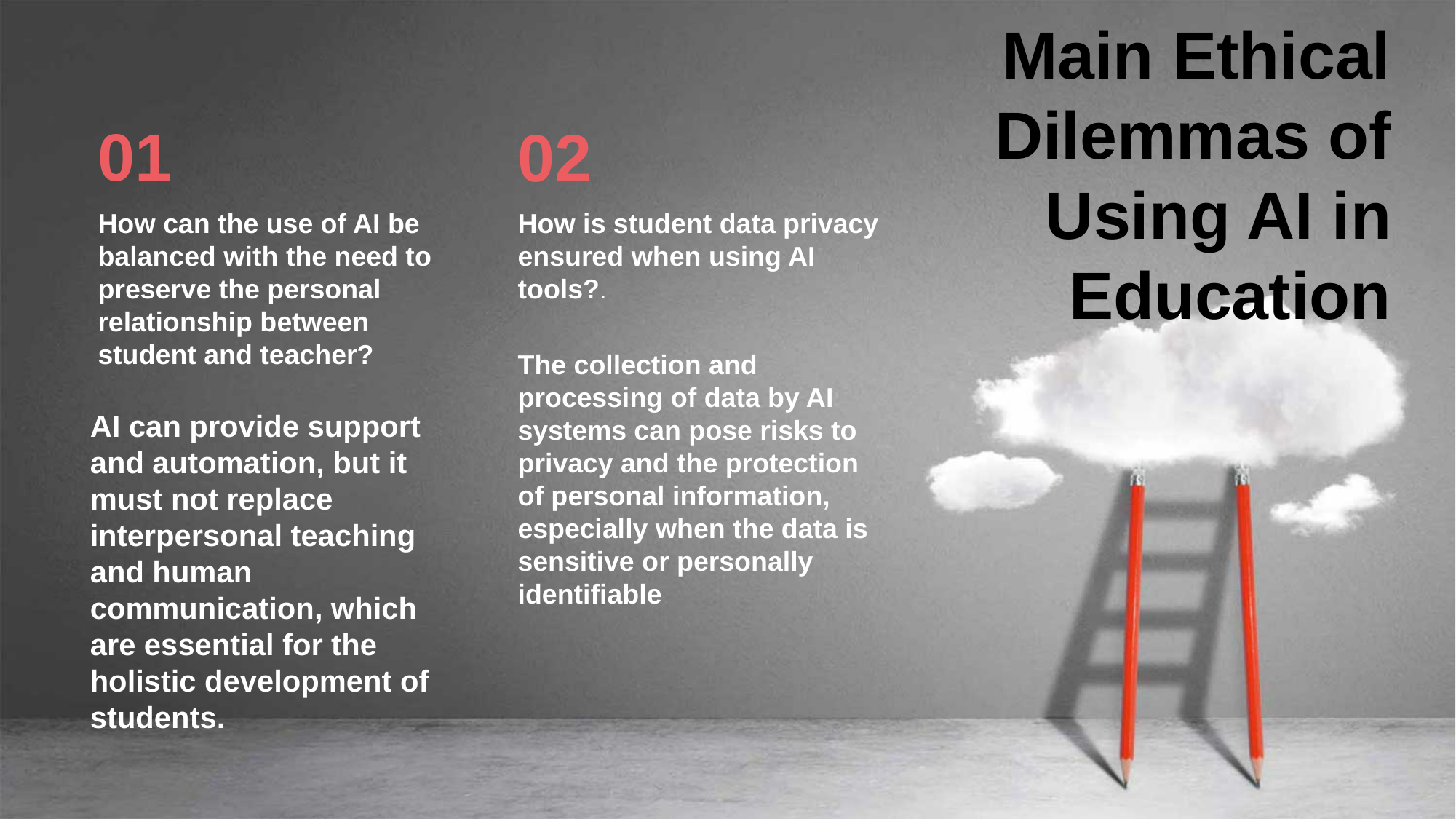

Main Ethical Dilemmas of Using AΙ in Education

01
02
How can the use of AI be balanced with the need to preserve the personal relationship between student and teacher?
How is student data privacy ensured when using AI tools?.
The collection and processing of data by AI systems can pose risks to privacy and the protection of personal information, especially when the data is sensitive or personally identifiable
AI can provide support and automation, but it must not replace interpersonal teaching and human communication, which are essential for the holistic development of students.